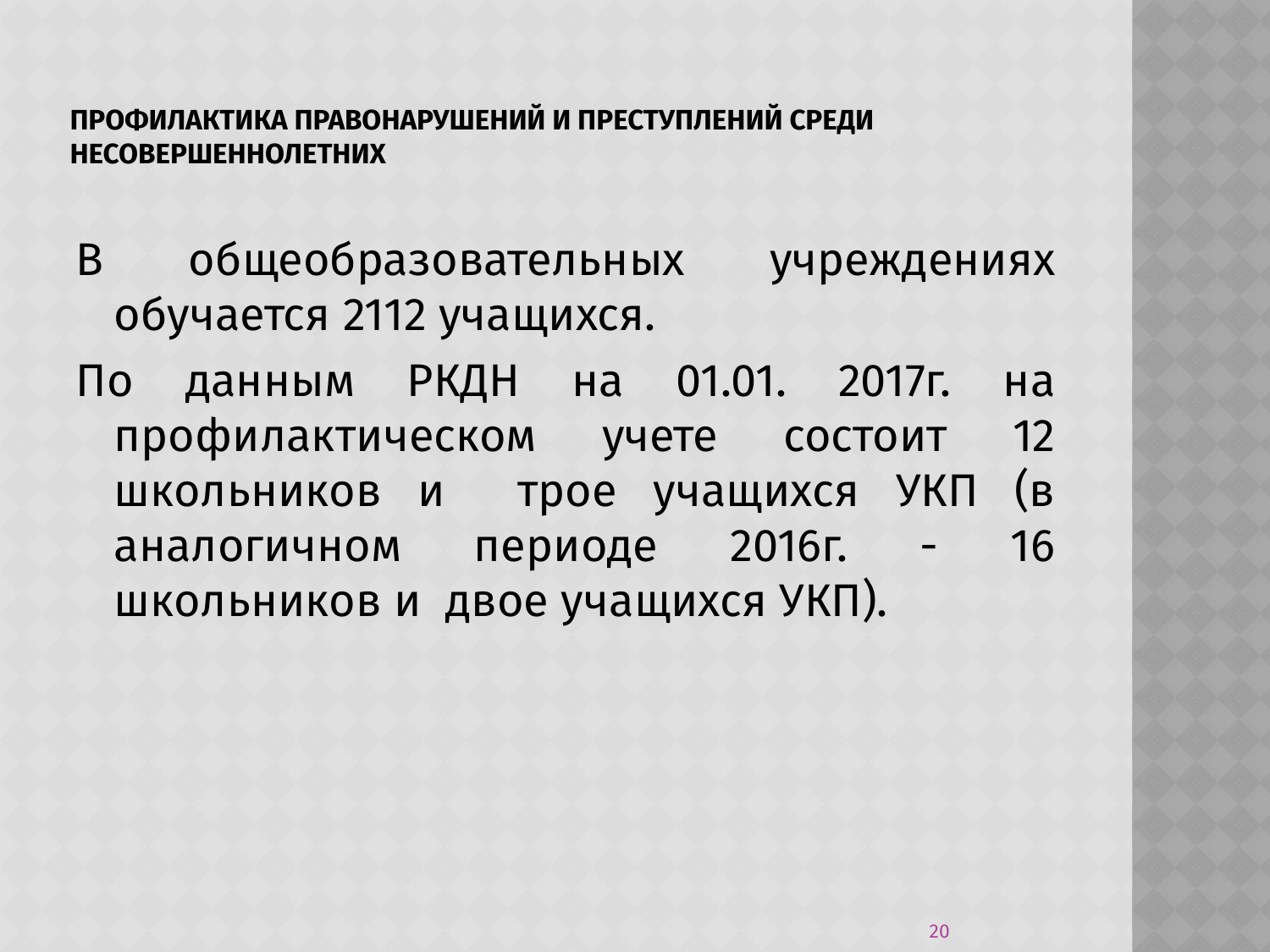

# ПРОФИЛАКТИКА ПРАВОНАРУШЕНИЙ И ПРЕСТУПЛЕНИЙ СРЕДИ НЕСОВЕРШЕННОЛЕТНИХ
В общеобразовательных учреждениях обучается 2112 учащихся.
По данным РКДН на 01.01. 2017г. на профилактическом учете состоит 12 школьников и  трое учащихся УКП (в аналогичном периоде 2016г. - 16 школьников и  двое учащихся УКП).

20